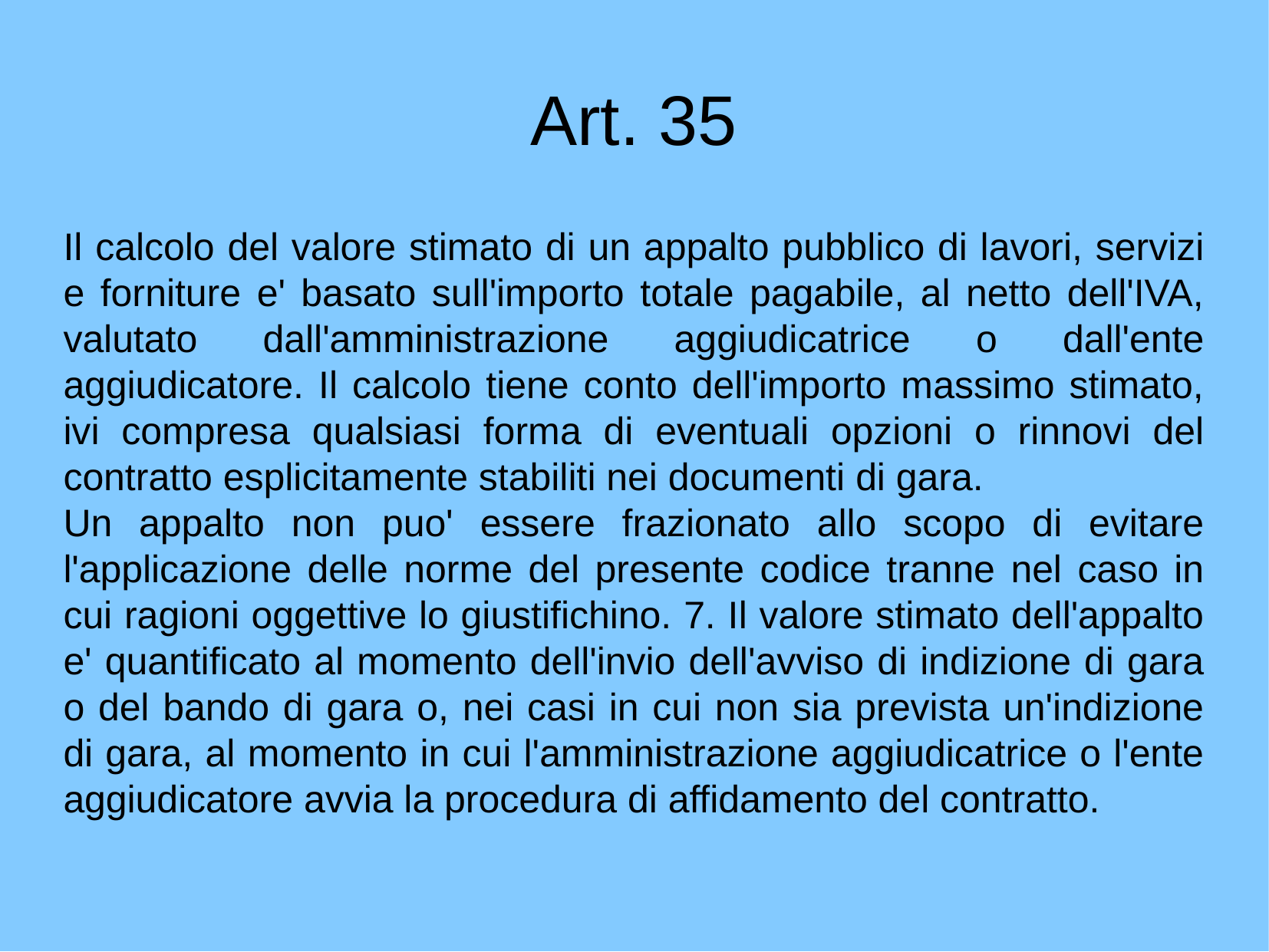

Art. 35
Il calcolo del valore stimato di un appalto pubblico di lavori, servizi e forniture e' basato sull'importo totale pagabile, al netto dell'IVA, valutato dall'amministrazione aggiudicatrice o dall'ente aggiudicatore. Il calcolo tiene conto dell'importo massimo stimato, ivi compresa qualsiasi forma di eventuali opzioni o rinnovi del contratto esplicitamente stabiliti nei documenti di gara.
Un appalto non puo' essere frazionato allo scopo di evitare l'applicazione delle norme del presente codice tranne nel caso in cui ragioni oggettive lo giustifichino. 7. Il valore stimato dell'appalto e' quantificato al momento dell'invio dell'avviso di indizione di gara o del bando di gara o, nei casi in cui non sia prevista un'indizione di gara, al momento in cui l'amministrazione aggiudicatrice o l'ente aggiudicatore avvia la procedura di affidamento del contratto.